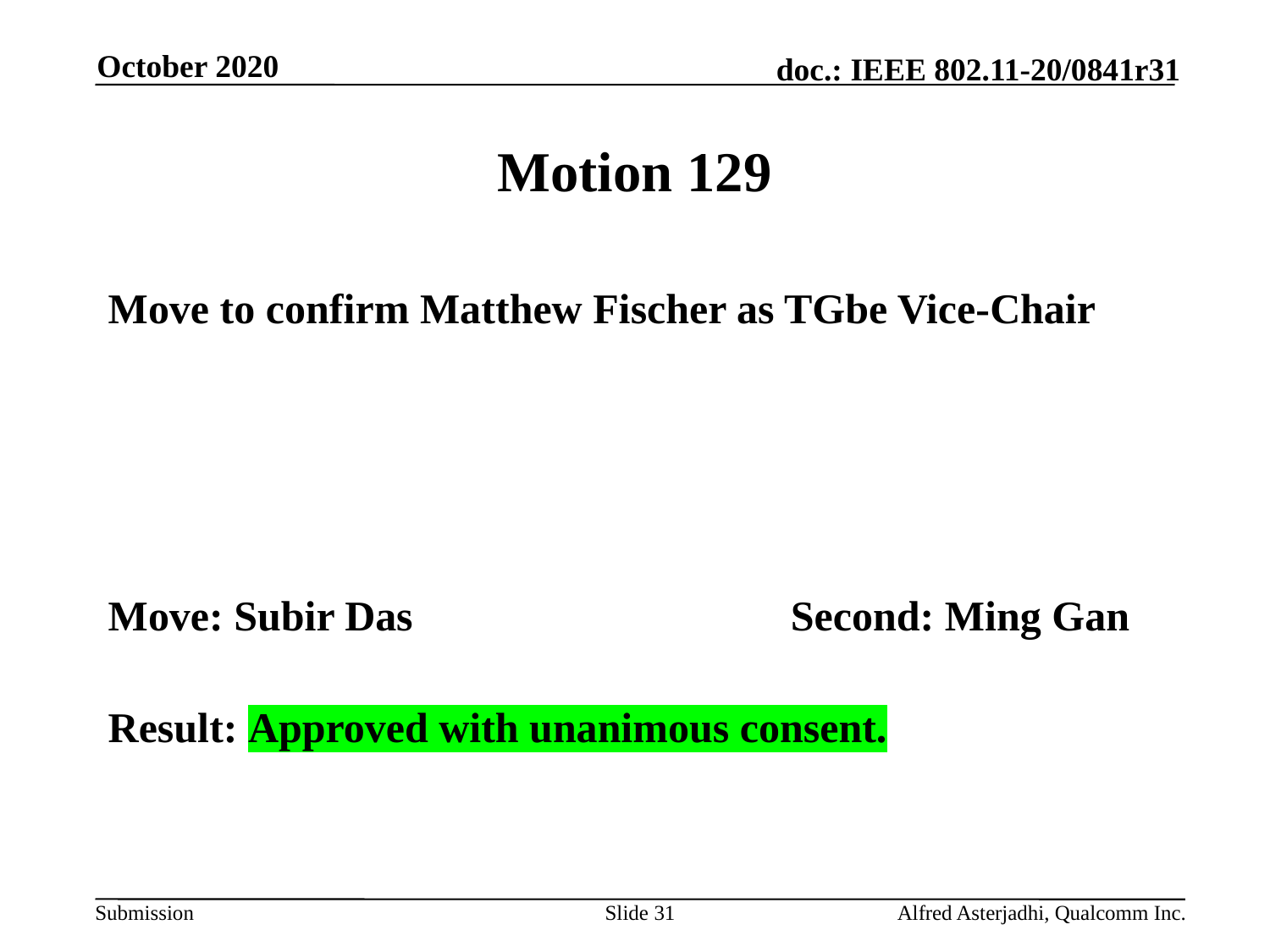

October 2020
# Motion 129
Move to confirm Matthew Fischer as TGbe Vice-Chair

Move: Subir Das			Second: Ming Gan
Result: Approved with unanimous consent.

Slide 31
Alfred Asterjadhi, Qualcomm Inc.